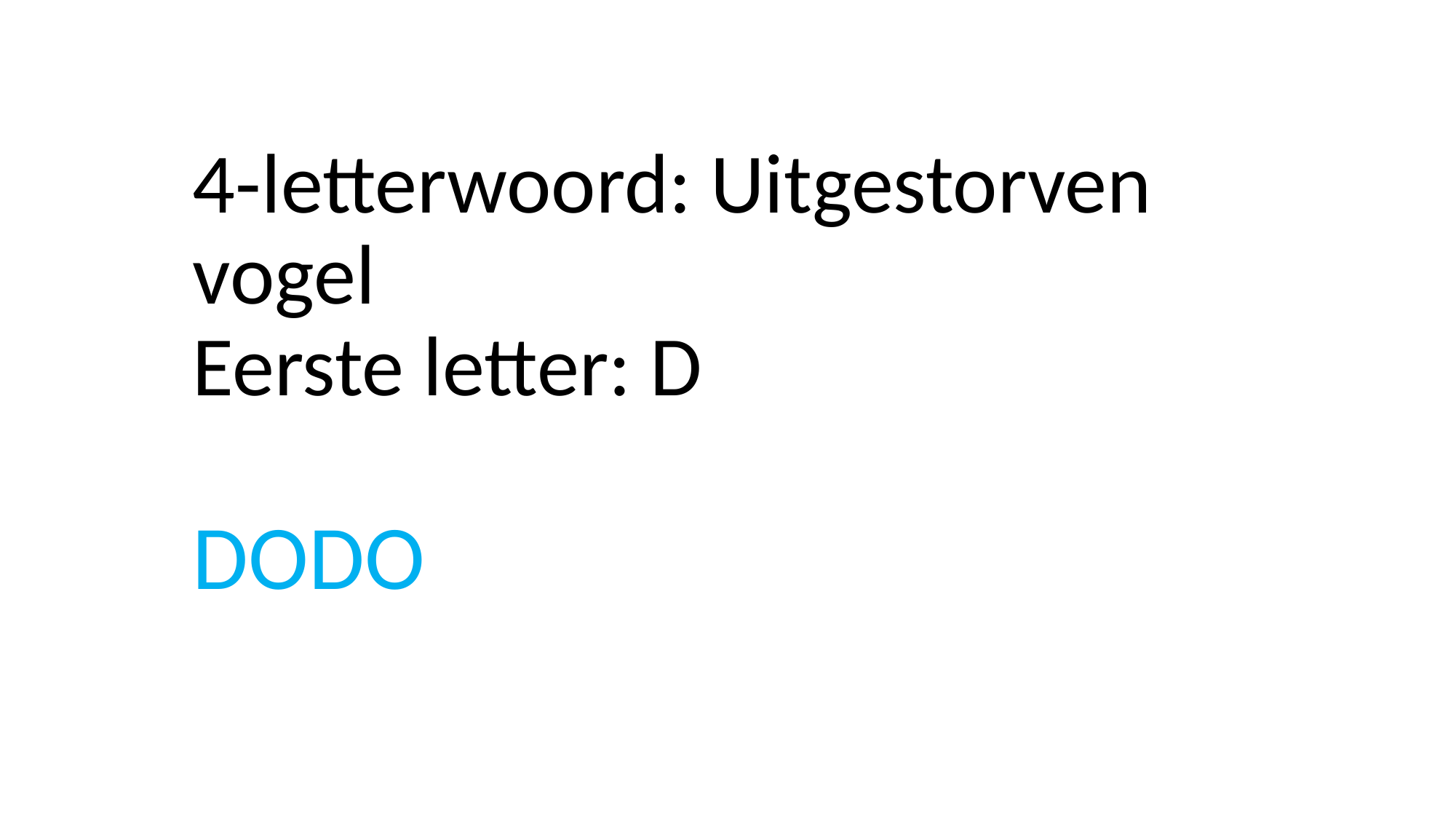

# 4-letterwoord: Uitgestorven vogel Eerste letter: D
DODO